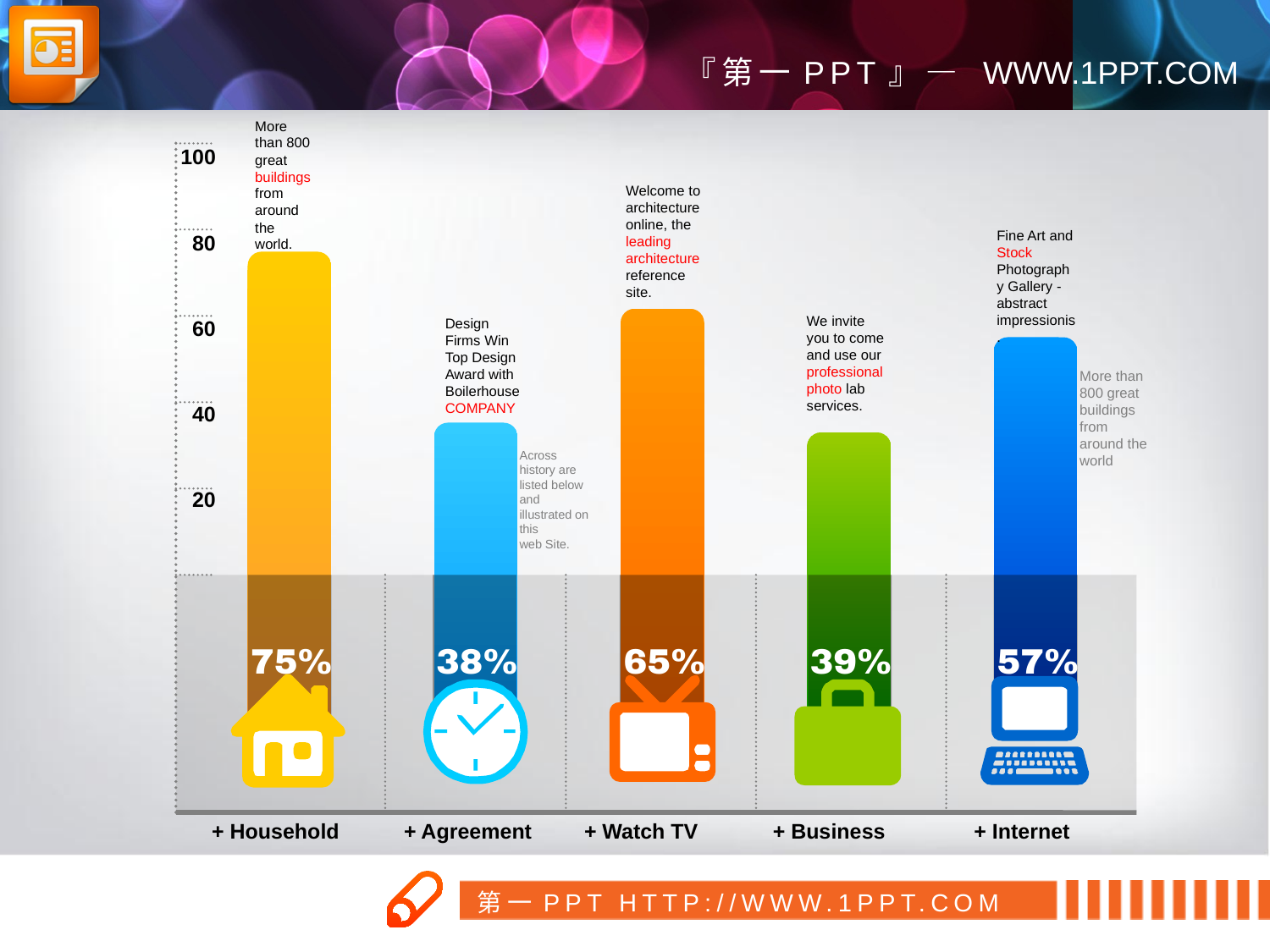

More than 800 great buildings
from around the world.
100

Welcome to architecture online, the leading architecture reference site.
Fine Art and Stock Photography Gallery - abstract impressionis.
80

We invite you to come and use our professional photo lab services.
60
Design Firms Win Top Design Award with Boilerhouse COMPANY

More than 800 great buildings from around the world
40

Across history are
listed below and
illustrated on this
web Site.
20

75%
38%
65%
39%
57%

+ Household
+ Agreement
+ Watch TV
+ Business
+ Internet